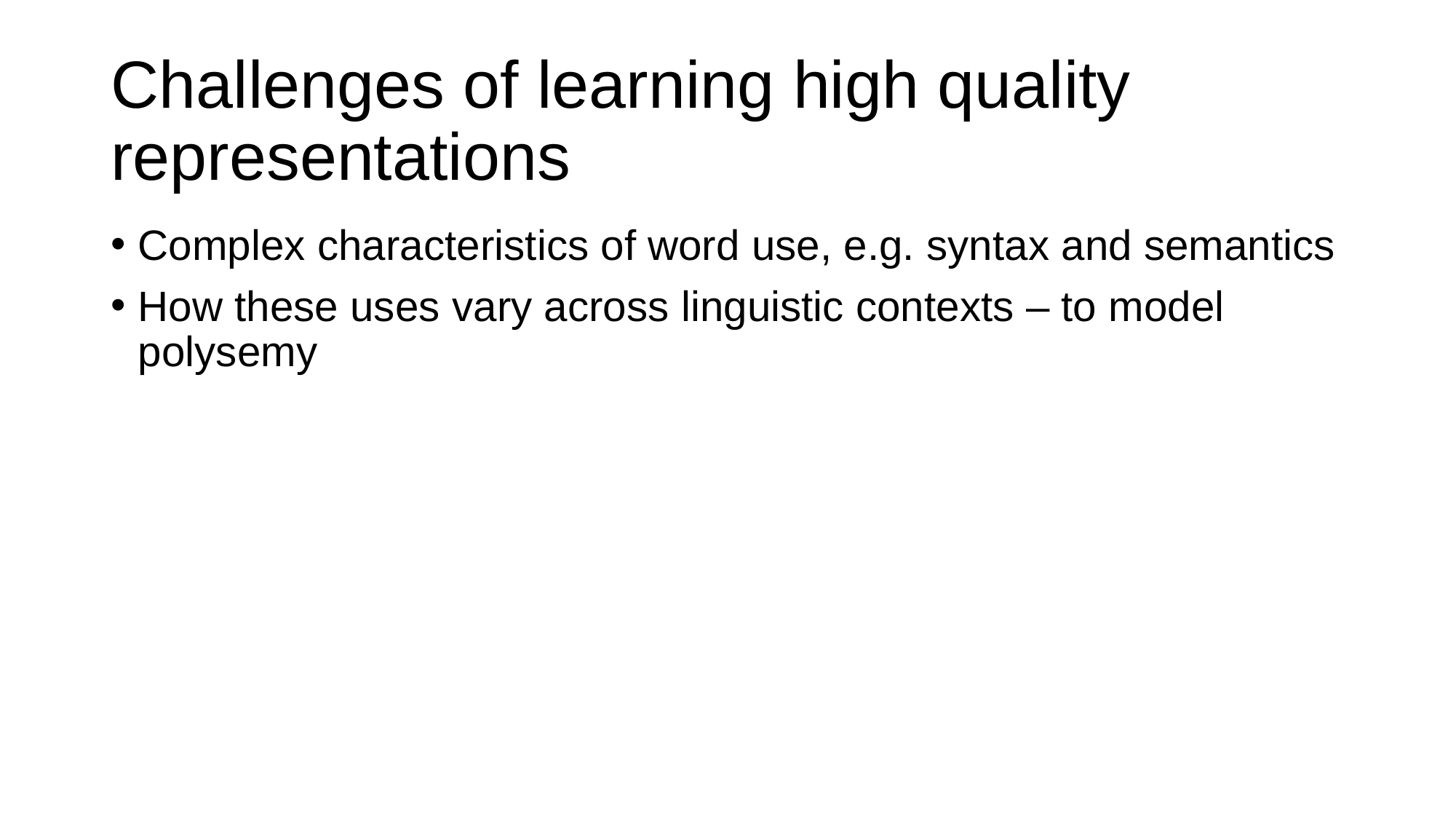

# Challenges of learning high quality representations
Complex characteristics of word use, e.g. syntax and semantics
How these uses vary across linguistic contexts – to model polysemy